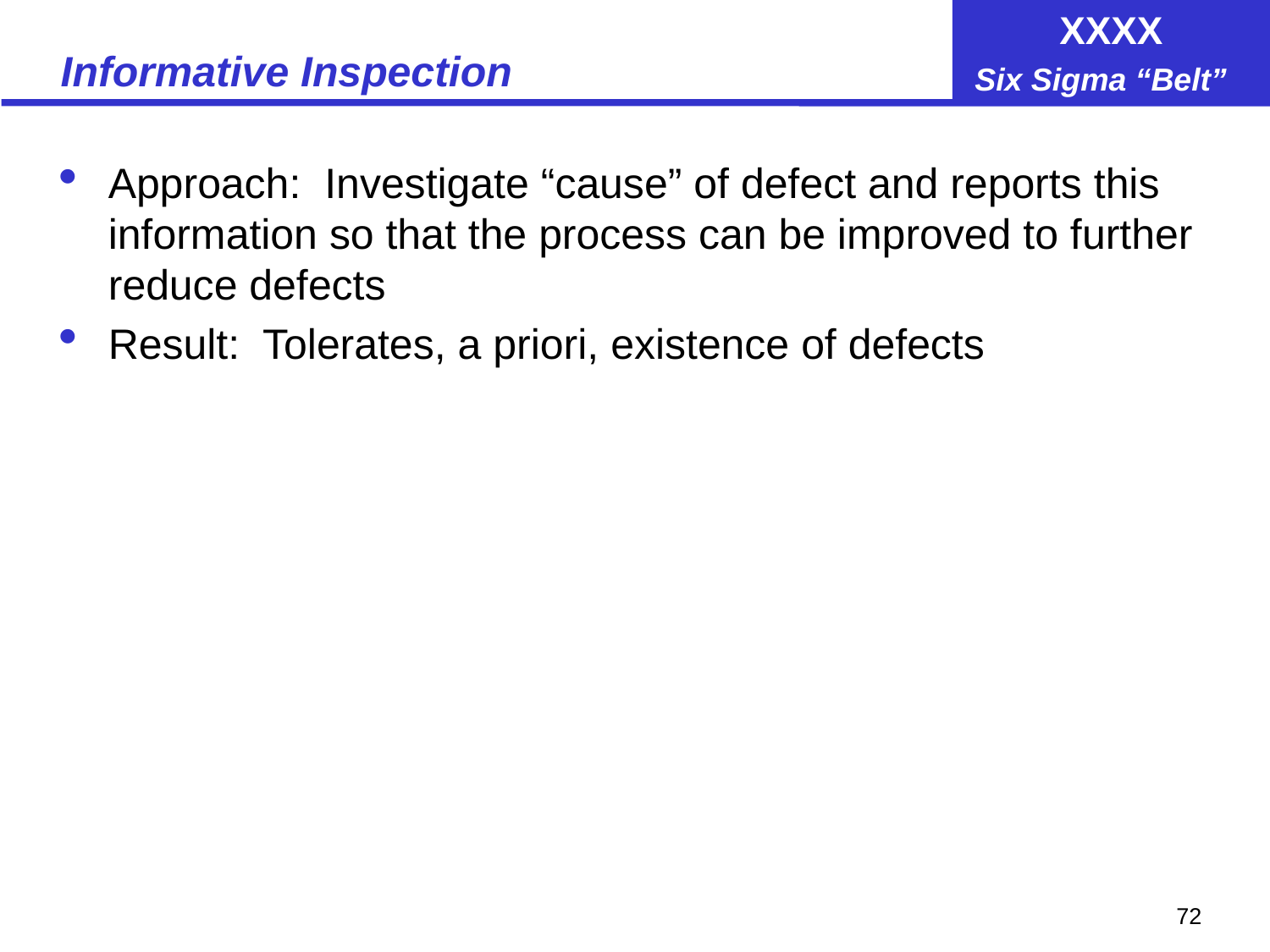

# Informative Inspection
Approach:  Investigate “cause” of defect and reports this information so that the process can be improved to further reduce defects
Result:  Tolerates, a priori, existence of defects